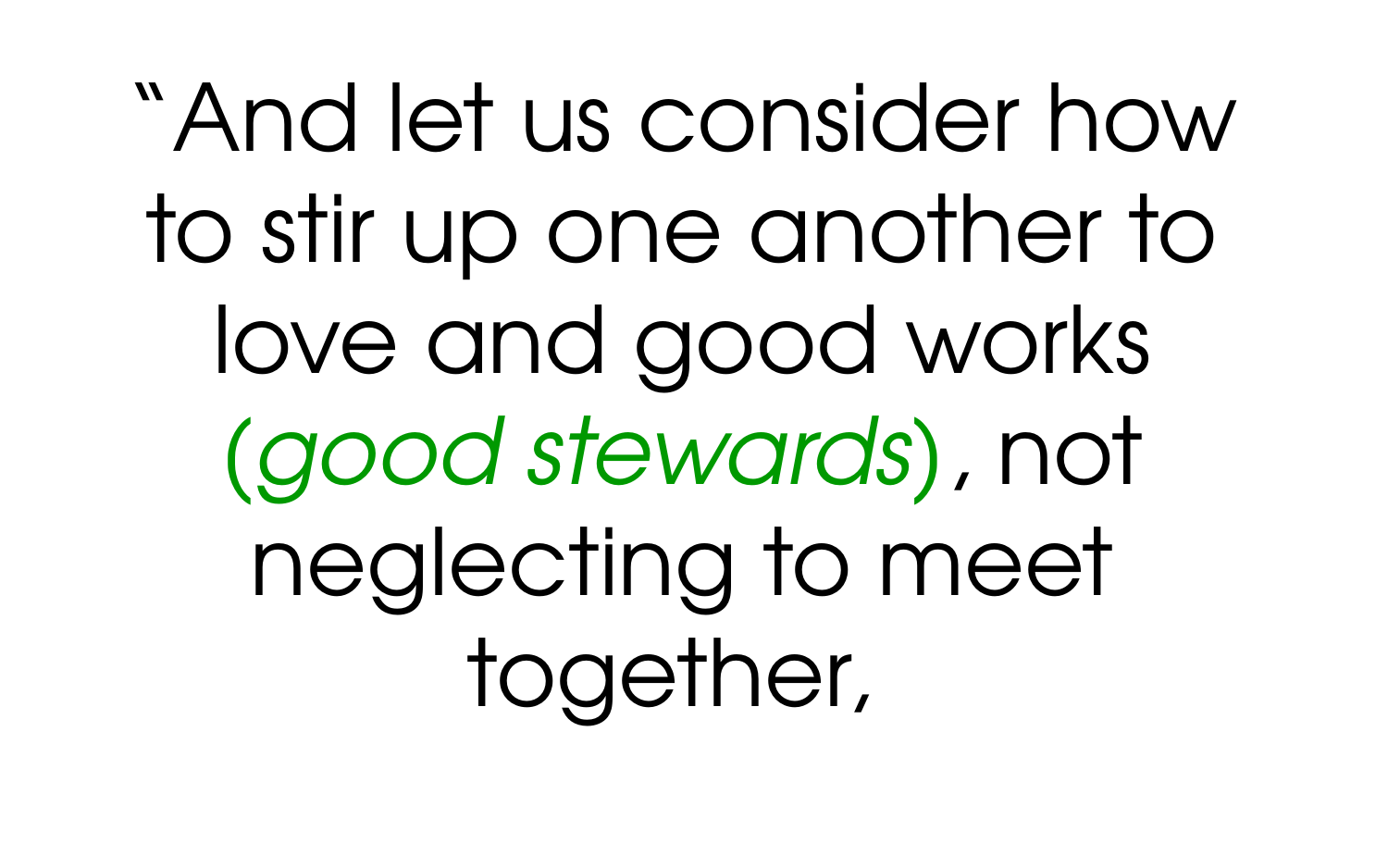

“And let us consider how to stir up one another to love and good works (good stewards), not neglecting to meet together,